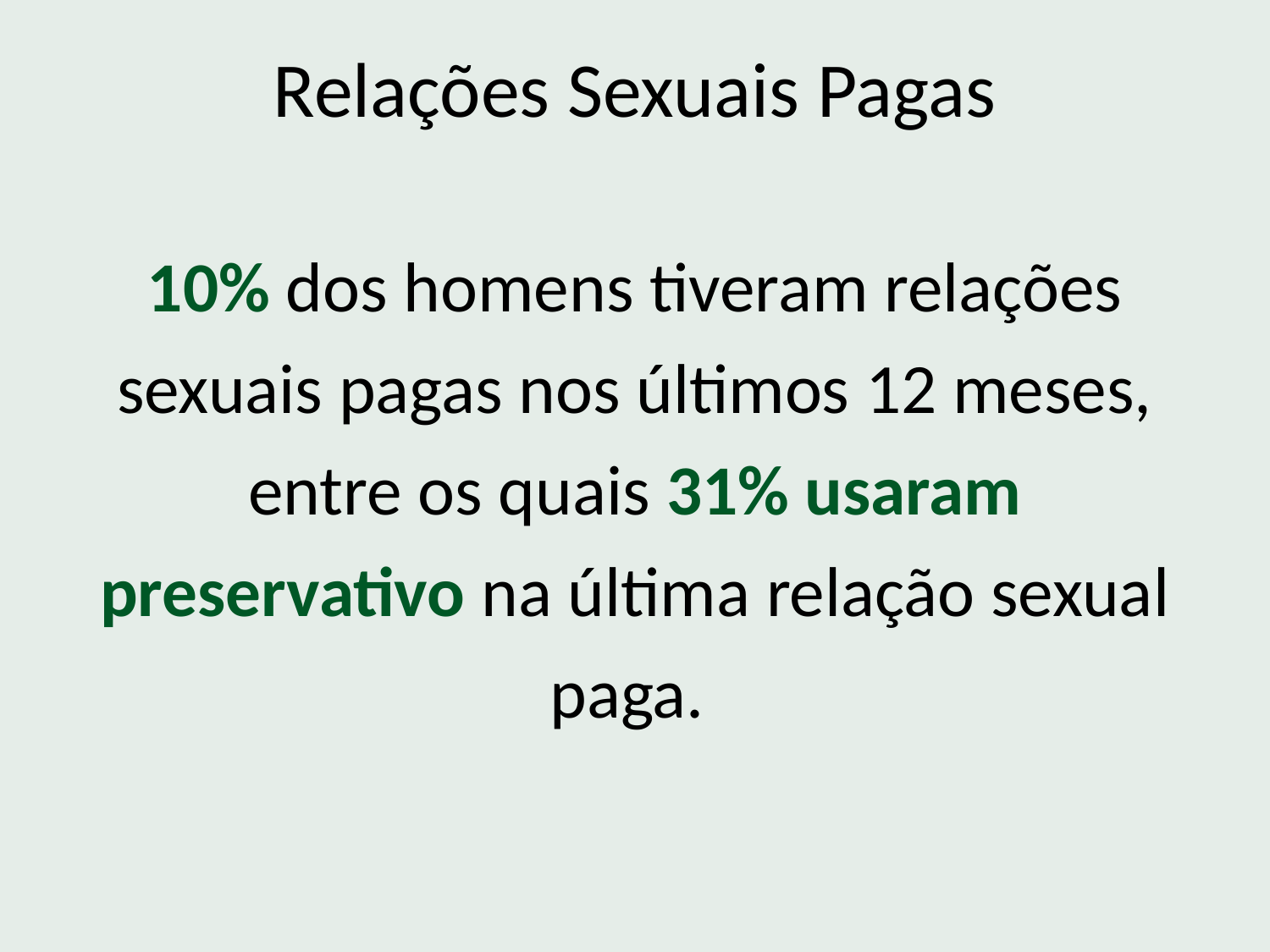

Relações Sexuais Pagas
10% dos homens tiveram relações sexuais pagas nos últimos 12 meses, entre os quais 31% usaram preservativo na última relação sexual paga.